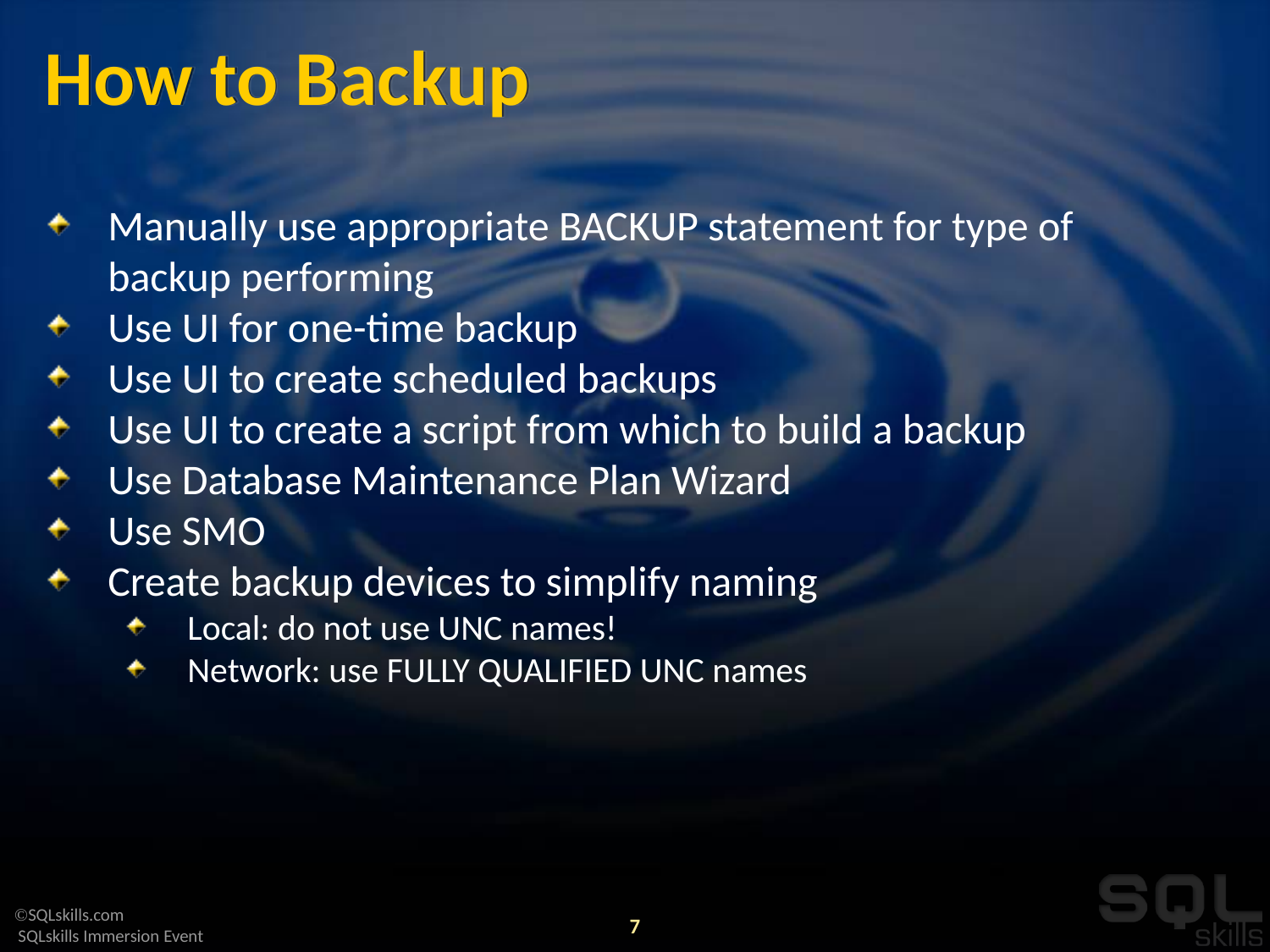

# How to Backup
Manually use appropriate BACKUP statement for type of backup performing
Use UI for one-time backup
Use UI to create scheduled backups
Use UI to create a script from which to build a backup
Use Database Maintenance Plan Wizard
Use SMO
Create backup devices to simplify naming
Local: do not use UNC names!
Network: use FULLY QUALIFIED UNC names
7